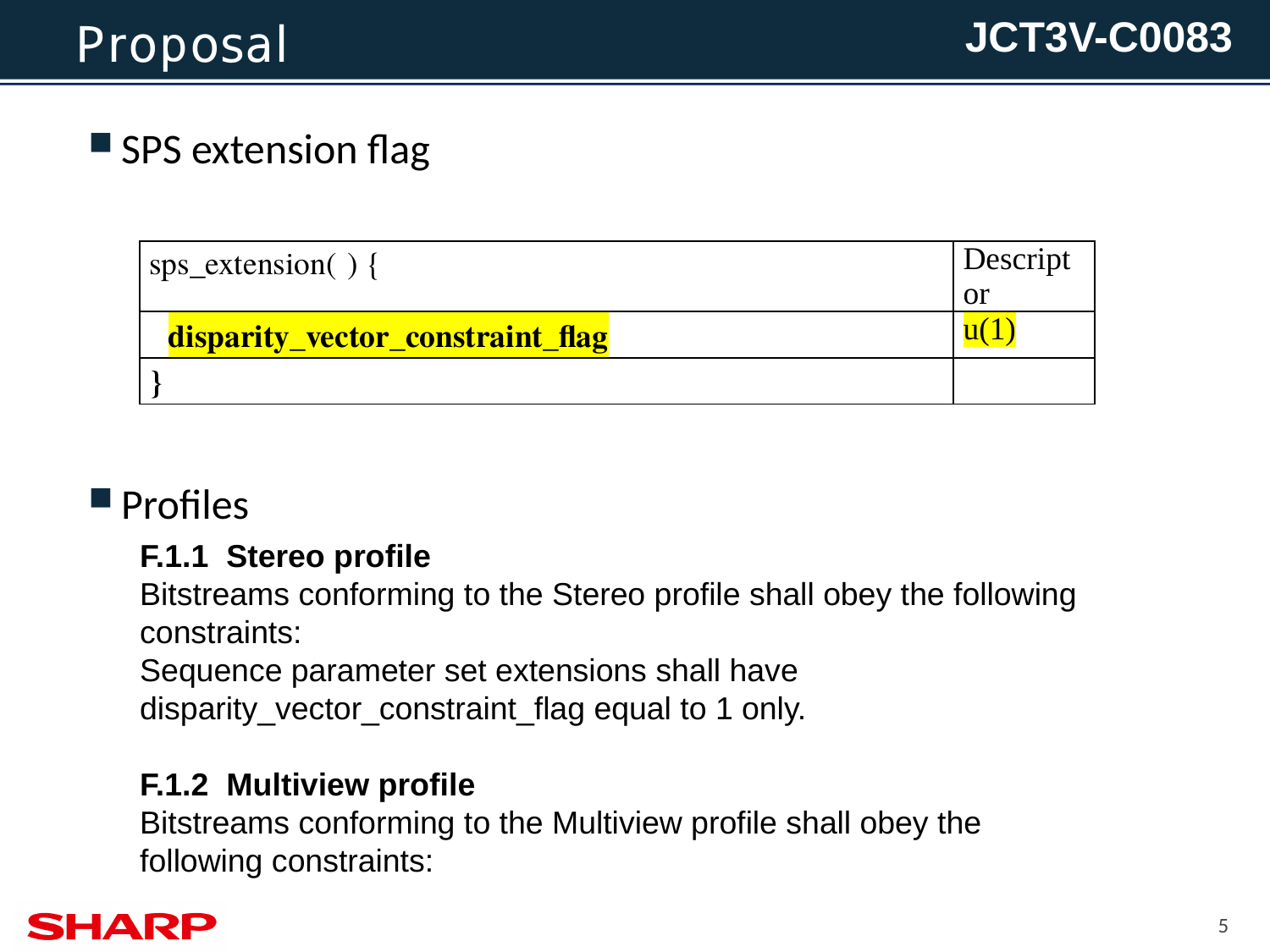

# Proposal
SPS extension flag

Profiles
| sps\_extension( ) { | Descriptor |
| --- | --- |
| disparity\_vector\_constraint\_flag | u(1) |
| } |  |
F.1.1  Stereo profile
Bitstreams conforming to the Stereo profile shall obey the following constraints:
Sequence parameter set extensions shall have disparity_vector_constraint_flag equal to 1 only.

F.1.2  Multiview profile
Bitstreams conforming to the Multiview profile shall obey the following constraints:

5